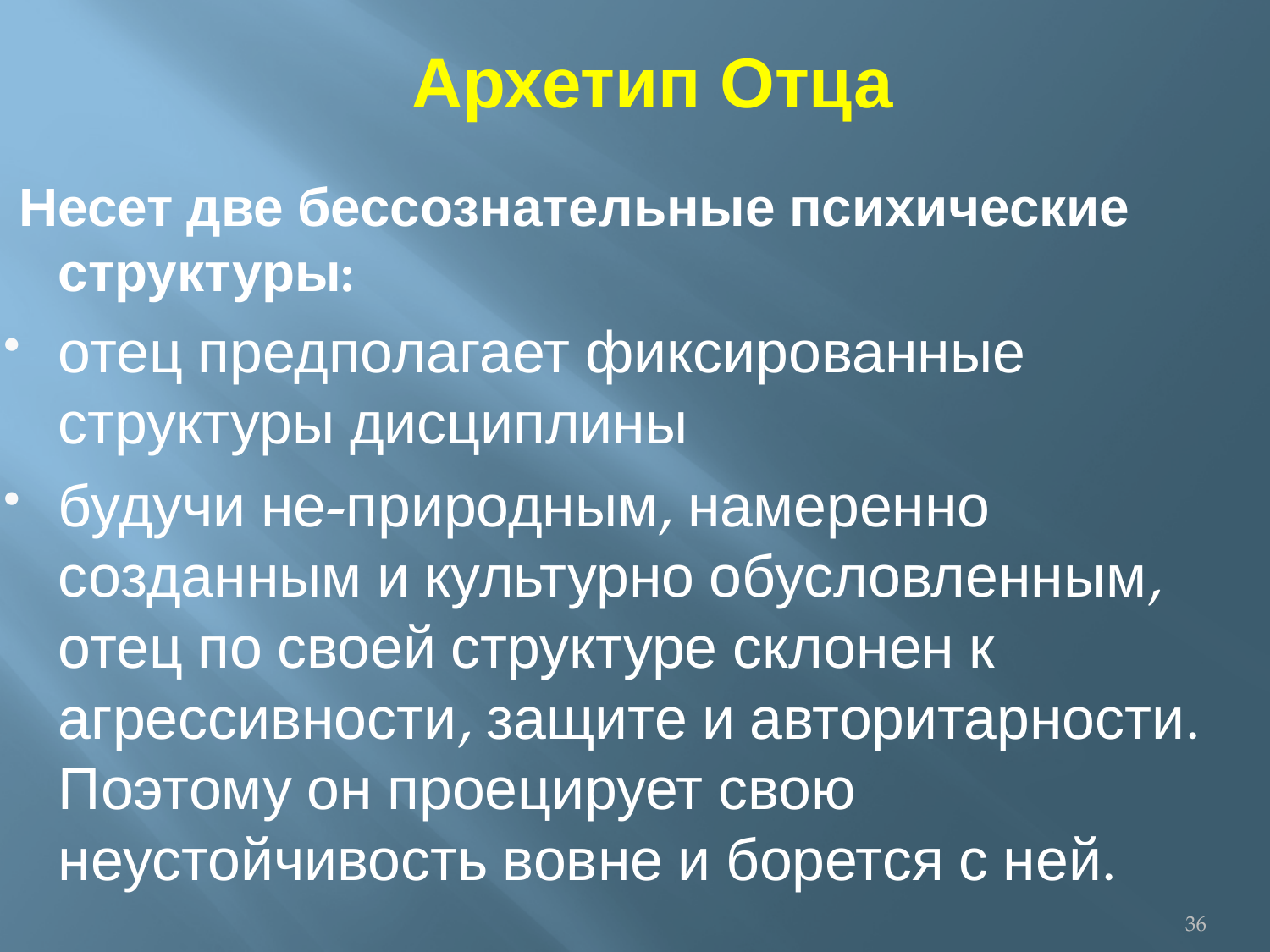

# Архетип Отца
 Несет две бессознательные психические структуры:
отец предполагает фиксированные структуры дисциплины
будучи не-природным, намеренно созданным и культурно обусловленным, отец по своей структуре склонен к агрессивности, защите и авторитарности. Поэтому он проецирует свою неустойчивость вовне и борется с ней.

36